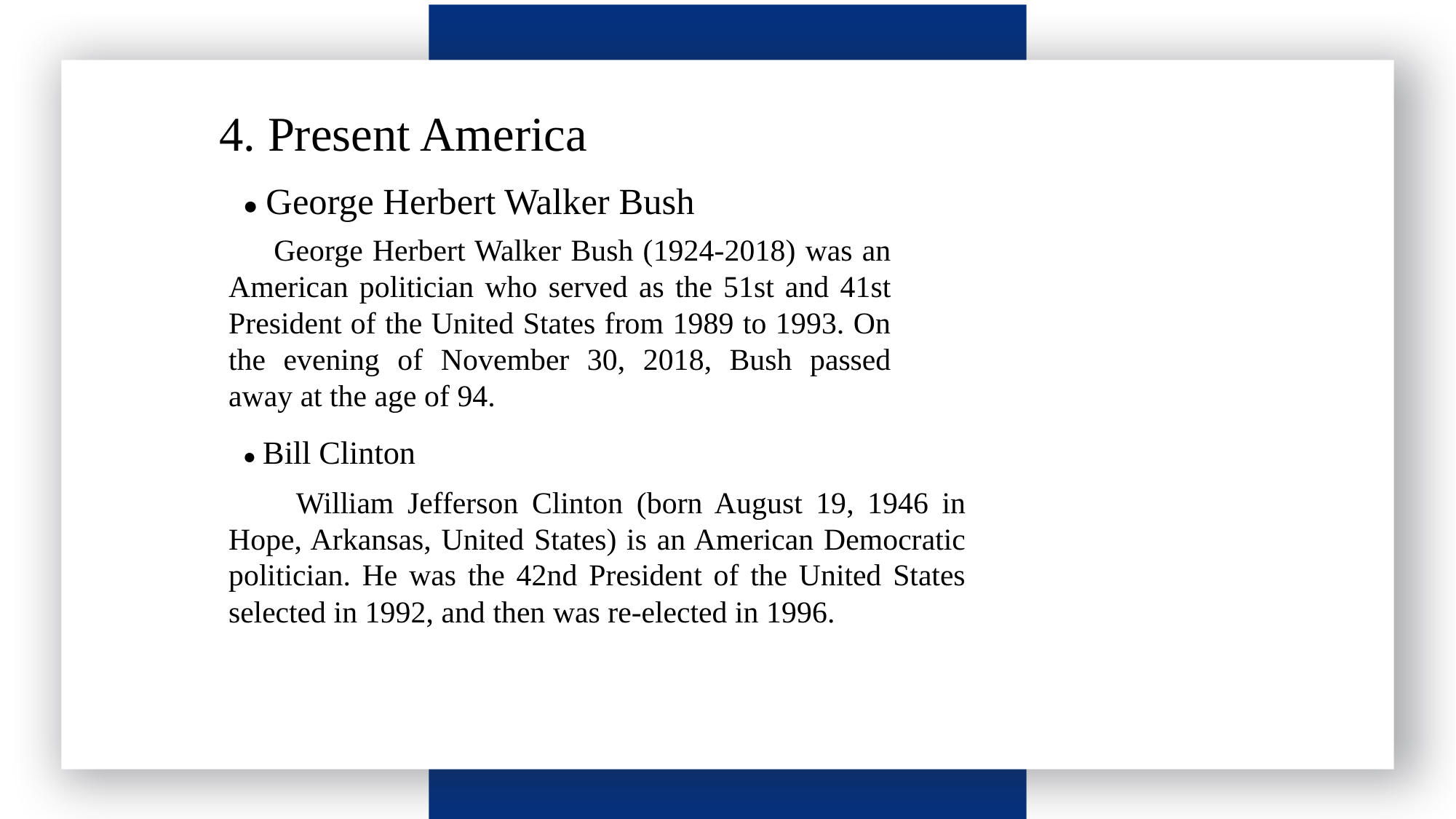

4. Present America
● George Herbert Walker Bush
     George Herbert Walker Bush (1924-2018) was an American politician who served as the 51st and 41st President of the United States from 1989 to 1993. On the evening of November 30, 2018, Bush passed away at the age of 94.
● Bill Clinton
     William Jefferson Clinton (born August 19, 1946 in Hope, Arkansas, United States) is an American Democratic politician. He was the 42nd President of the United States selected in 1992, and then was re-elected in 1996.